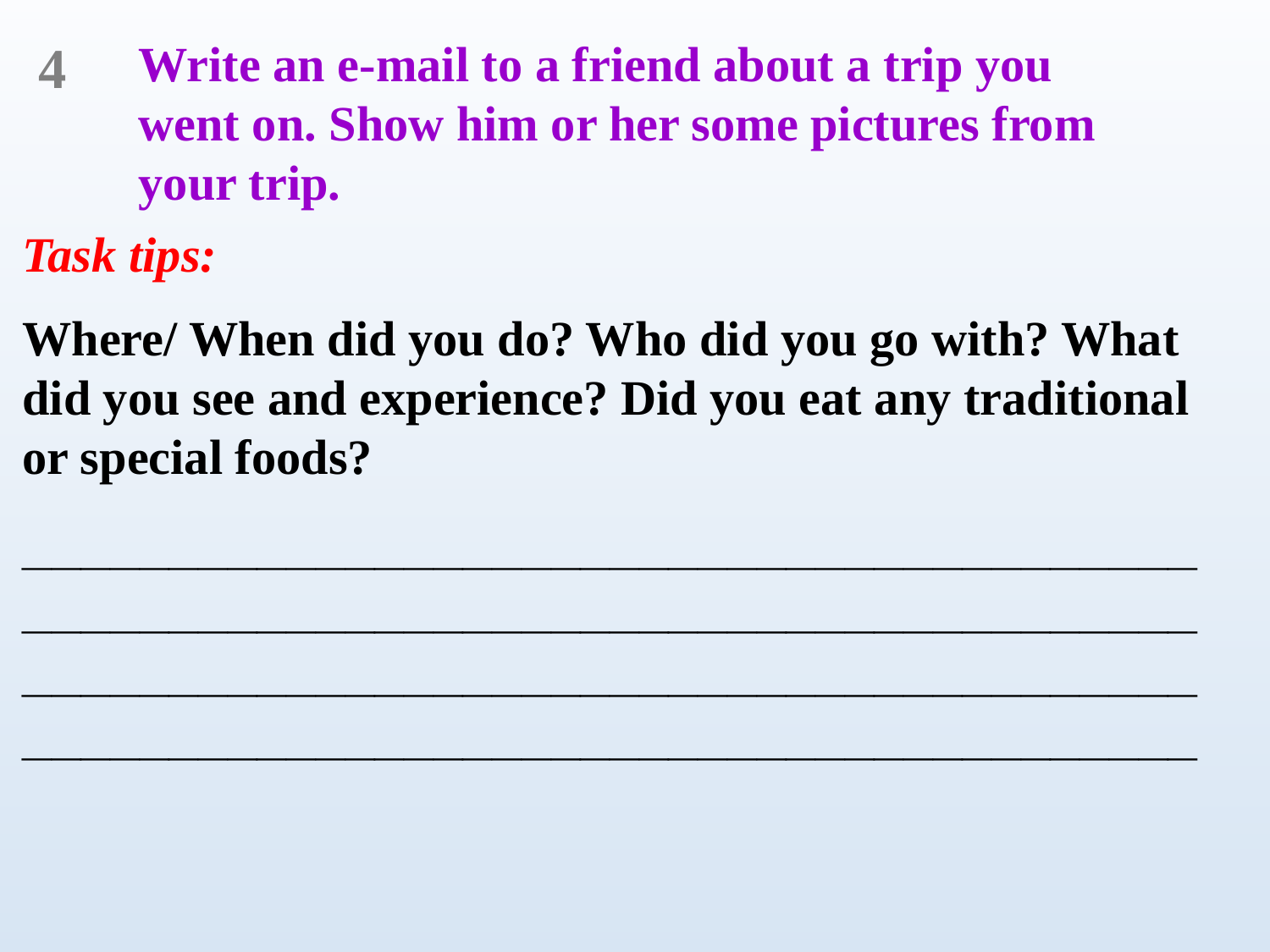

4
Write an e-mail to a friend about a trip you went on. Show him or her some pictures from your trip.
Task tips:
Where/ When did you do? Who did you go with? What did you see and experience? Did you eat any traditional or special foods?
________________________________________________________________________________________________________________________________________________________________